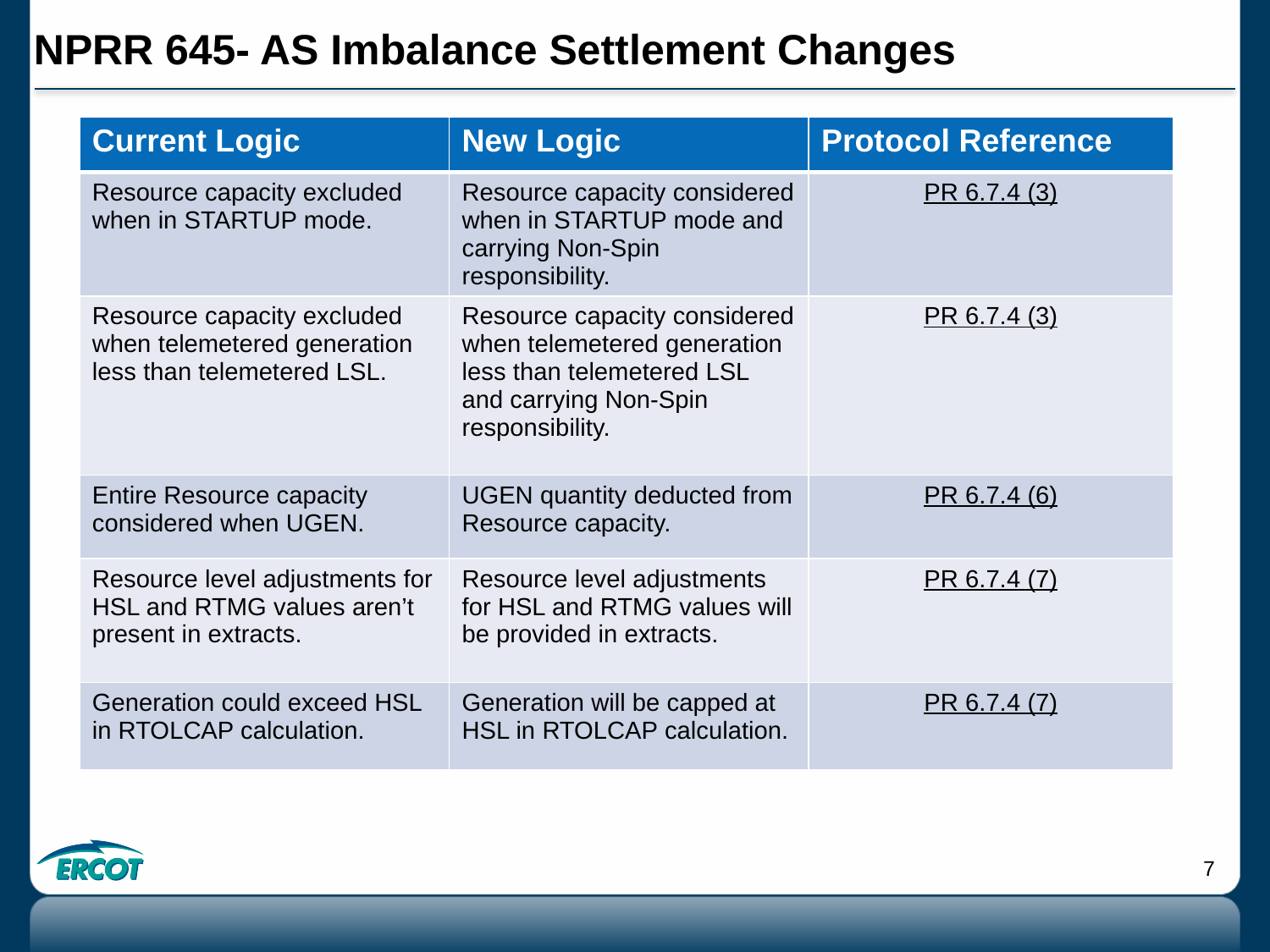

# NPRR 645- AS Imbalance Settlement Changes
| Current Logic | New Logic | Protocol Reference |
| --- | --- | --- |
| Resource capacity excluded when in STARTUP mode. | Resource capacity considered when in STARTUP mode and carrying Non-Spin responsibility. | PR 6.7.4 (3) |
| Resource capacity excluded when telemetered generation less than telemetered LSL. | Resource capacity considered when telemetered generation less than telemetered LSL and carrying Non-Spin responsibility. | PR 6.7.4 (3) |
| Entire Resource capacity considered when UGEN. | UGEN quantity deducted from Resource capacity. | PR 6.7.4 (6) |
| Resource level adjustments for HSL and RTMG values aren’t present in extracts. | Resource level adjustments for HSL and RTMG values will be provided in extracts. | PR 6.7.4 (7) |
| Generation could exceed HSL in RTOLCAP calculation. | Generation will be capped at HSL in RTOLCAP calculation. | PR 6.7.4 (7) |